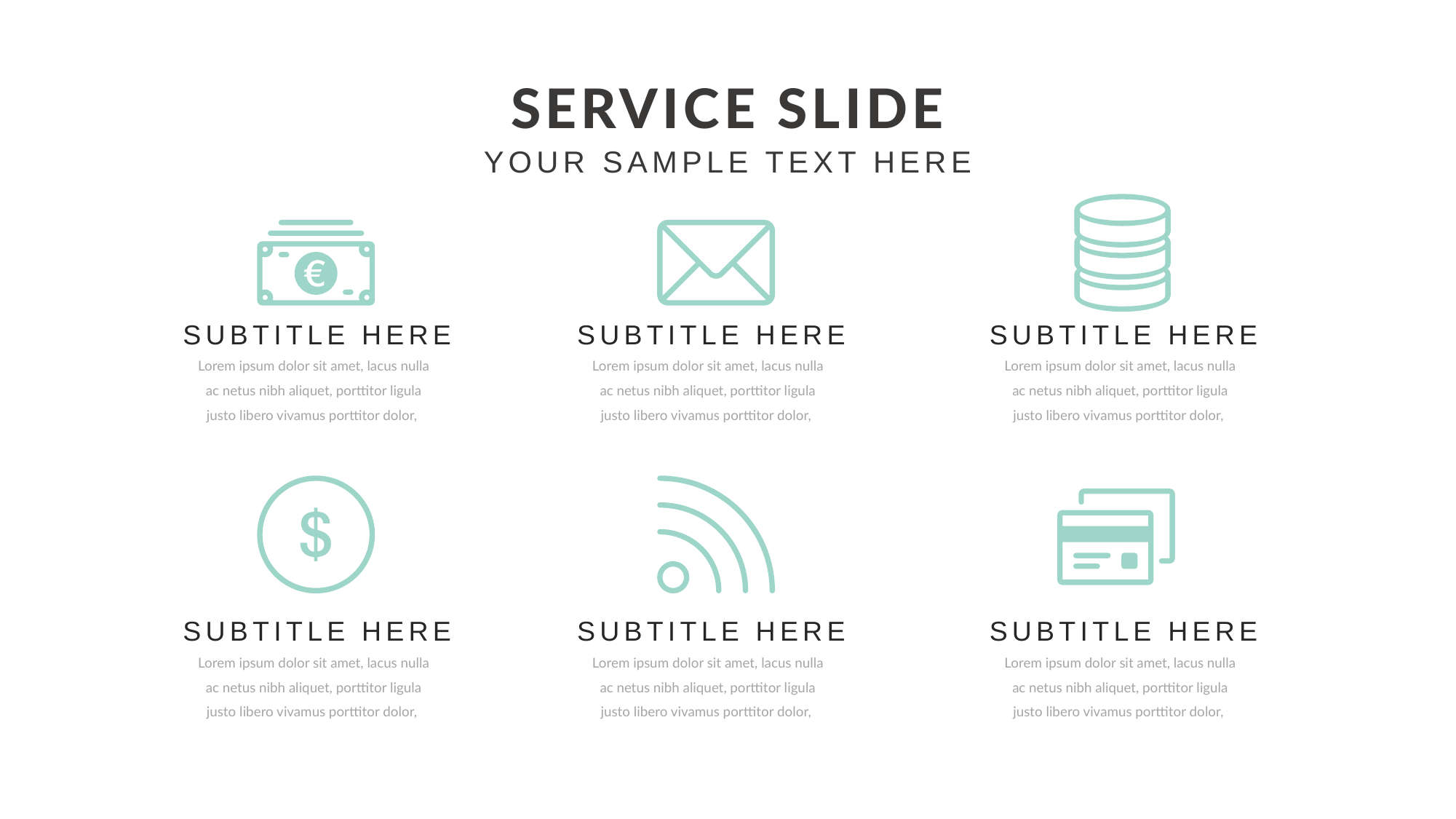

SERVICE SLIDE
YOUR SAMPLE TEXT HERE

SUBTITLE HERE
SUBTITLE HERE
SUBTITLE HERE
Lorem ipsum dolor sit amet, lacus nulla ac netus nibh aliquet, porttitor ligula justo libero vivamus porttitor dolor,
Lorem ipsum dolor sit amet, lacus nulla ac netus nibh aliquet, porttitor ligula justo libero vivamus porttitor dolor,
Lorem ipsum dolor sit amet, lacus nulla ac netus nibh aliquet, porttitor ligula justo libero vivamus porttitor dolor,

SUBTITLE HERE
SUBTITLE HERE
SUBTITLE HERE
Lorem ipsum dolor sit amet, lacus nulla ac netus nibh aliquet, porttitor ligula justo libero vivamus porttitor dolor,
Lorem ipsum dolor sit amet, lacus nulla ac netus nibh aliquet, porttitor ligula justo libero vivamus porttitor dolor,
Lorem ipsum dolor sit amet, lacus nulla ac netus nibh aliquet, porttitor ligula justo libero vivamus porttitor dolor,